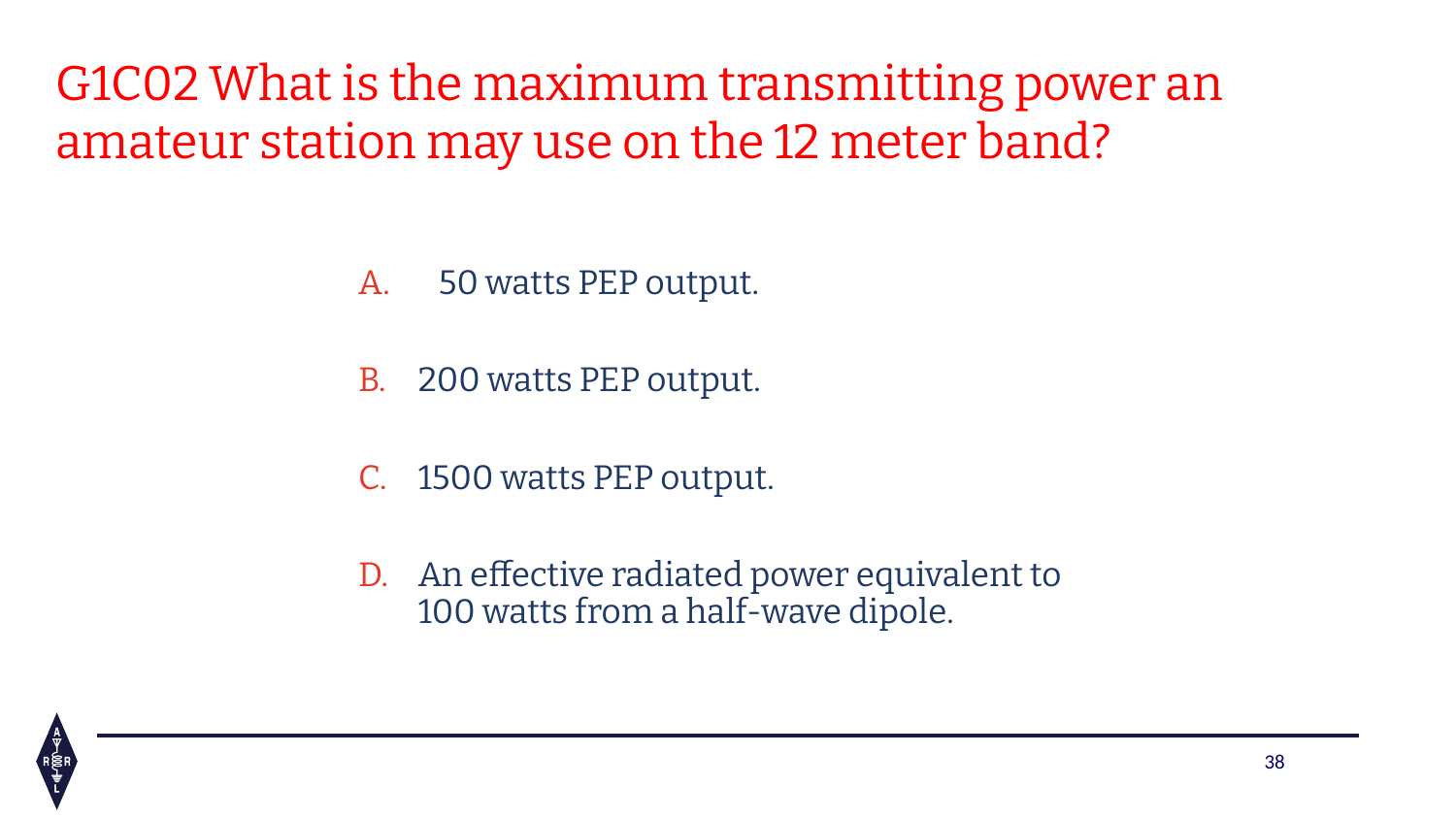

G1C02 What is the maximum transmitting power an amateur station may use on the 12 meter band?

   50 watts PEP output.

200 watts PEP output.

1500 watts PEP output.

An effective radiated power equivalent to 100 watts from a half-wave dipole.

38